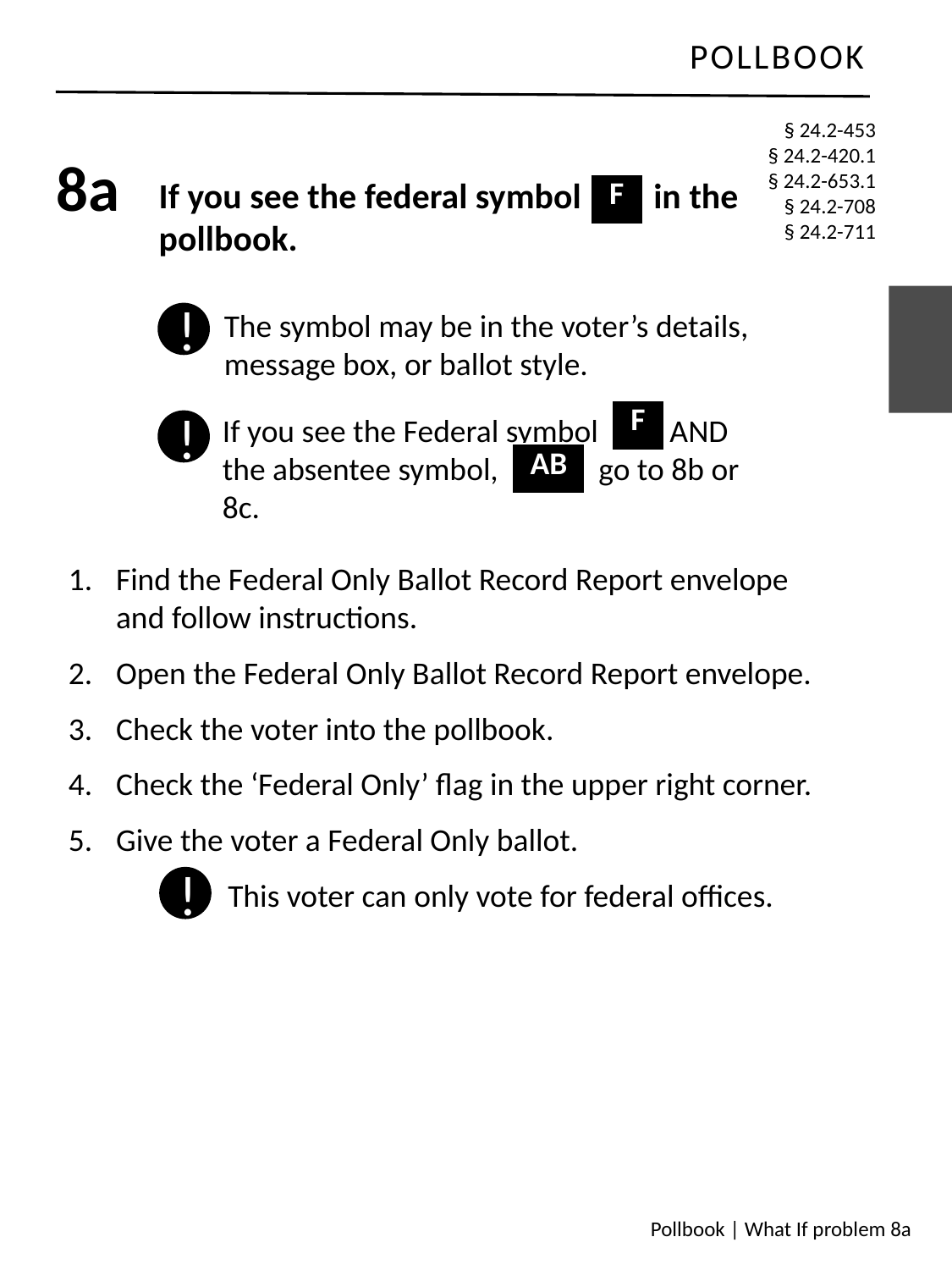

§ 24.2-453
§ 24.2-420.1
§ 24.2-653.1
§ 24.2-708
§ 24.2-711
8a
If you see the federal symbol         in the pollbook.
| F |
| --- |
The symbol may be in the voter’s details, message box, or ballot style.
!
| F |
| --- |
If you see the Federal symbol          AND the absentee symbol,              go to 8b or 8c.
!
| AB |
| --- |
Find the Federal Only Ballot Record Report envelope and follow instructions.
Open the Federal Only Ballot Record Report envelope.
Check the voter into the pollbook.
Check the ‘Federal Only’ flag in the upper right corner.
Give the voter a Federal Only ballot.
This voter can only vote for federal offices.

!
Pollbook | What If problem 8a